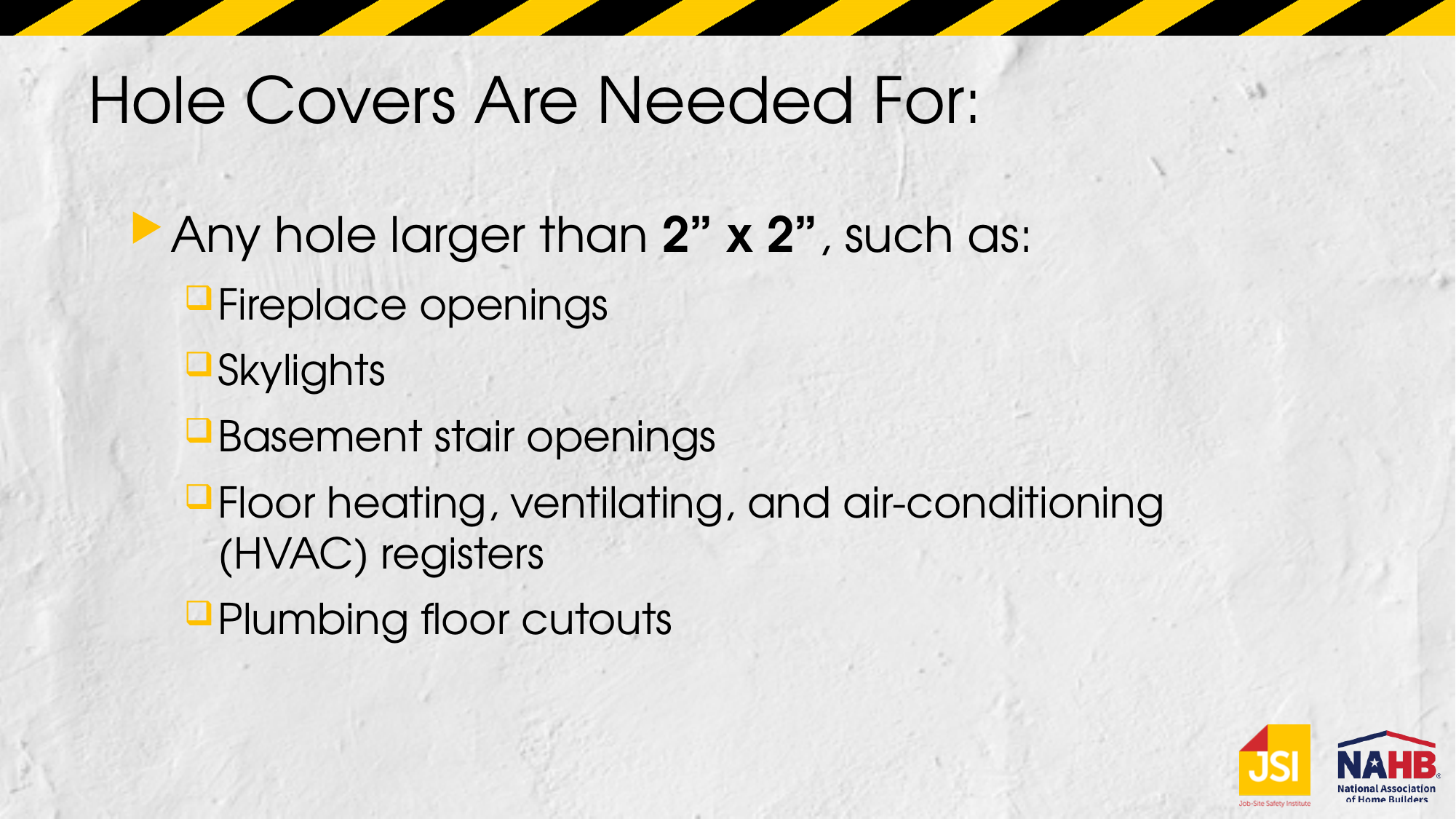

# Hole Covers Are Needed For:
Any hole larger than 2” x 2”, such as:
Fireplace openings
Skylights
Basement stair openings
Floor heating, ventilating, and air-conditioning (HVAC) registers
Plumbing floor cutouts